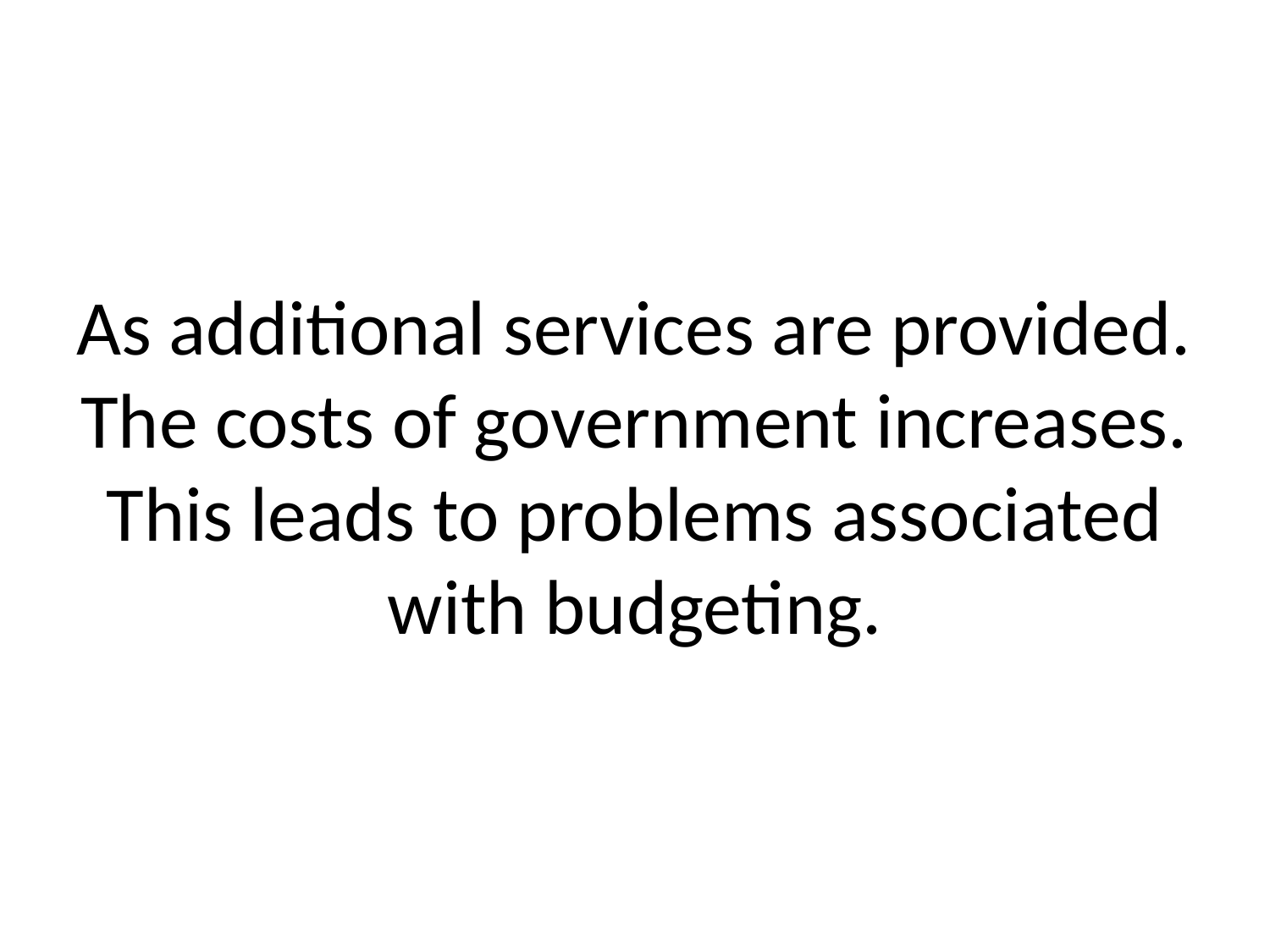

# As additional services are provided. The costs of government increases. This leads to problems associated with budgeting.